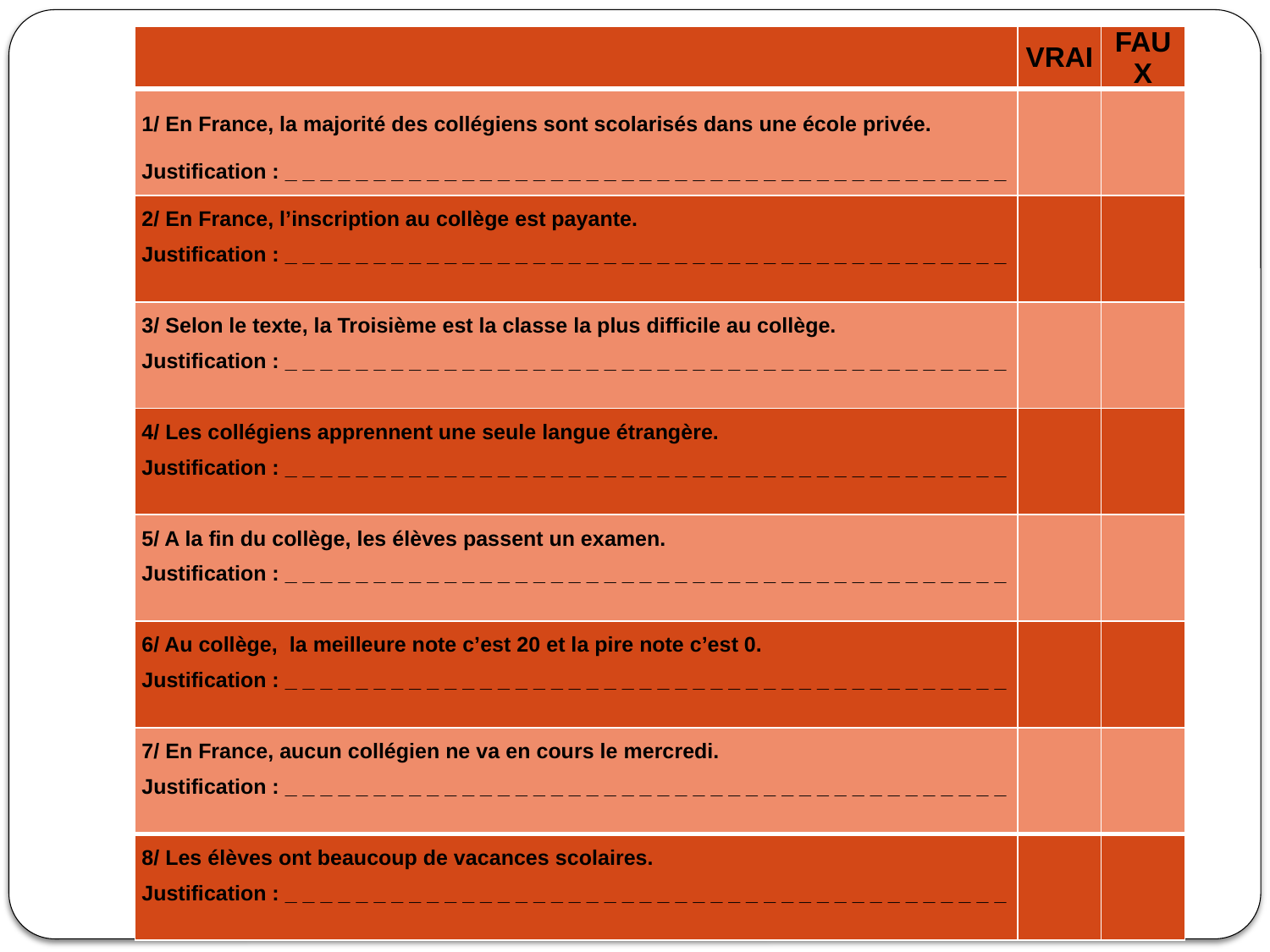

|  | VRAI | FAUX |
| --- | --- | --- |
| 1/ En France, la majorité des collégiens sont scolarisés dans une école privée. Justification : \_ \_ \_ \_ \_ \_ \_ \_ \_ \_ \_ \_ \_ \_ \_ \_ \_ \_ \_ \_ \_ \_ \_ \_ \_ \_ \_ \_ \_ \_ \_ \_ \_ \_ \_ \_ \_ \_ \_ \_ \_ |  |  |
| 2/ En France, l’inscription au collège est payante. Justification : \_ \_ \_ \_ \_ \_ \_ \_ \_ \_ \_ \_ \_ \_ \_ \_ \_ \_ \_ \_ \_ \_ \_ \_ \_ \_ \_ \_ \_ \_ \_ \_ \_ \_ \_ \_ \_ \_ \_ \_ \_ |  |  |
| 3/ Selon le texte, la Troisième est la classe la plus difficile au collège. Justification : \_ \_ \_ \_ \_ \_ \_ \_ \_ \_ \_ \_ \_ \_ \_ \_ \_ \_ \_ \_ \_ \_ \_ \_ \_ \_ \_ \_ \_ \_ \_ \_ \_ \_ \_ \_ \_ \_ \_ \_ \_ |  |  |
| 4/ Les collégiens apprennent une seule langue étrangère. Justification : \_ \_ \_ \_ \_ \_ \_ \_ \_ \_ \_ \_ \_ \_ \_ \_ \_ \_ \_ \_ \_ \_ \_ \_ \_ \_ \_ \_ \_ \_ \_ \_ \_ \_ \_ \_ \_ \_ \_ \_ \_ |  |  |
| 5/ A la fin du collège, les élèves passent un examen. Justification : \_ \_ \_ \_ \_ \_ \_ \_ \_ \_ \_ \_ \_ \_ \_ \_ \_ \_ \_ \_ \_ \_ \_ \_ \_ \_ \_ \_ \_ \_ \_ \_ \_ \_ \_ \_ \_ \_ \_ \_ \_ |  |  |
| 6/ Au collège, la meilleure note c’est 20 et la pire note c’est 0. Justification : \_ \_ \_ \_ \_ \_ \_ \_ \_ \_ \_ \_ \_ \_ \_ \_ \_ \_ \_ \_ \_ \_ \_ \_ \_ \_ \_ \_ \_ \_ \_ \_ \_ \_ \_ \_ \_ \_ \_ \_ \_ |  |  |
| 7/ En France, aucun collégien ne va en cours le mercredi. Justification : \_ \_ \_ \_ \_ \_ \_ \_ \_ \_ \_ \_ \_ \_ \_ \_ \_ \_ \_ \_ \_ \_ \_ \_ \_ \_ \_ \_ \_ \_ \_ \_ \_ \_ \_ \_ \_ \_ \_ \_ \_ |  |  |
| 8/ Les élèves ont beaucoup de vacances scolaires. Justification : \_ \_ \_ \_ \_ \_ \_ \_ \_ \_ \_ \_ \_ \_ \_ \_ \_ \_ \_ \_ \_ \_ \_ \_ \_ \_ \_ \_ \_ \_ \_ \_ \_ \_ \_ \_ \_ \_ \_ \_ \_ |  |  |